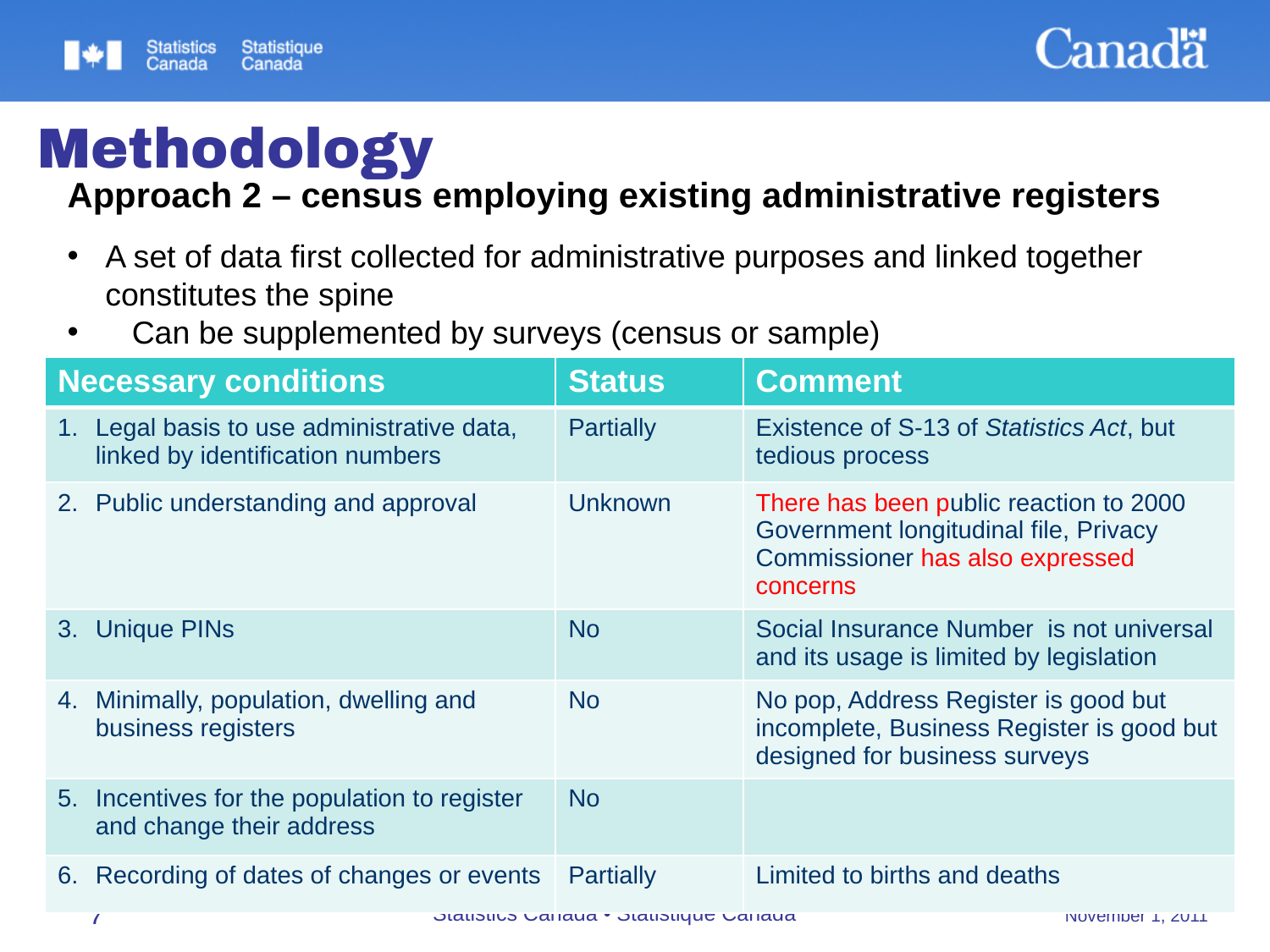

# Methodology
Approach 2 – census employing existing administrative registers

A set of data first collected for administrative purposes and linked together constitutes the spine
   Can be supplemented by surveys (census or sample)
| Necessary conditions | Status | Comment |
| --- | --- | --- |
| 1. Legal basis to use administrative data, linked by identification numbers | Partially | Existence of S-13 of Statistics Act, but tedious process |
| 2. Public understanding and approval | Unknown | There has been public reaction to 2000 Government longitudinal file, Privacy Commissioner has also expressed concerns |
| 3. Unique PINs | No | Social Insurance Number is not universal and its usage is limited by legislation |
| 4. Minimally, population, dwelling and business registers | No | No pop, Address Register is good but incomplete, Business Register is good but designed for business surveys |
| 5. Incentives for the population to register and change their address | No |  |
| 6. Recording of dates of changes or events | Partially | Limited to births and deaths |
Statistics Canada • Statistique Canada
November 1, 2011
7